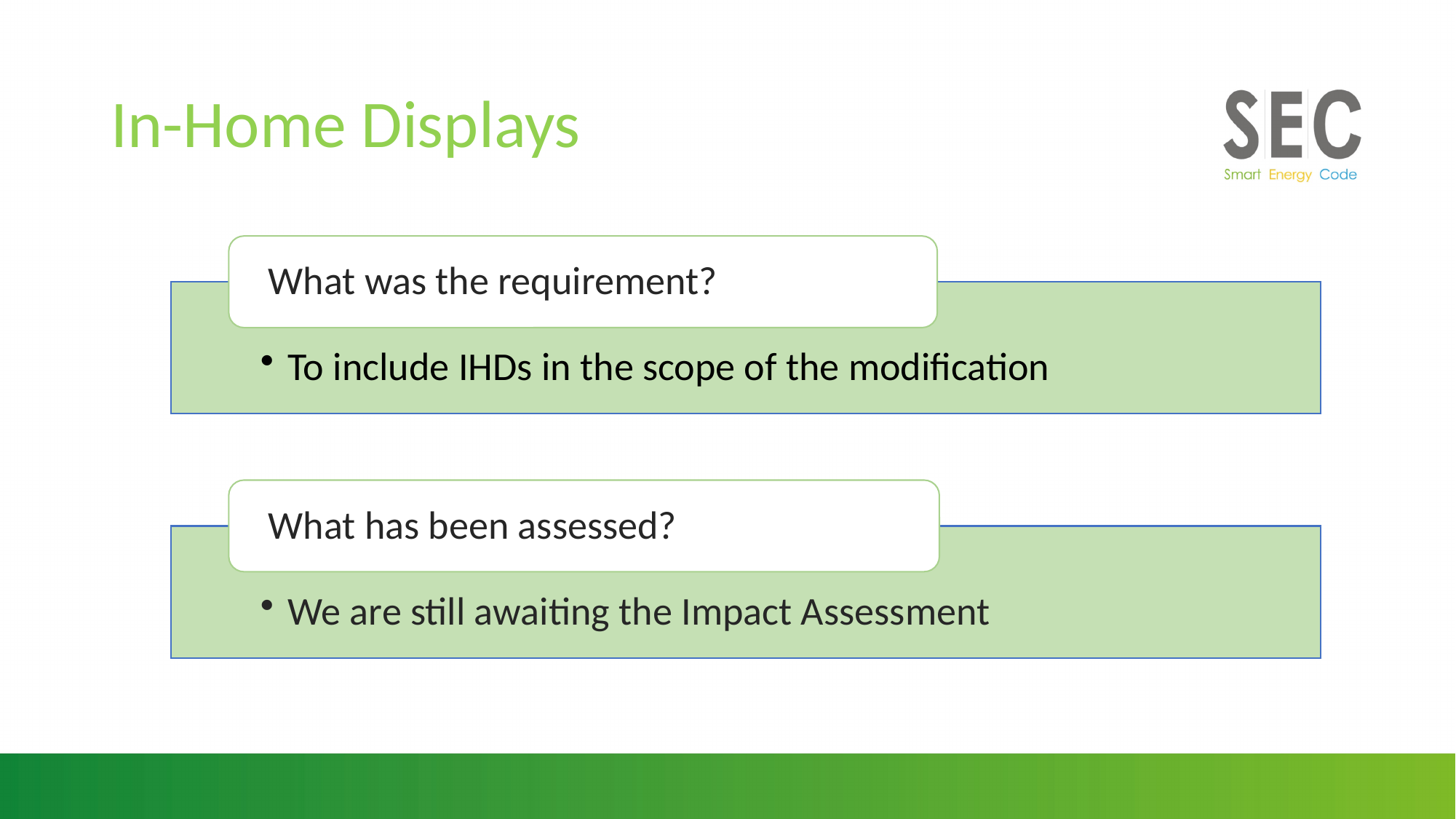

# In-Home Displays
To include IHDs in the scope of the modification
What was the requirement?

We are still awaiting the Impact Assessment
What has been assessed?